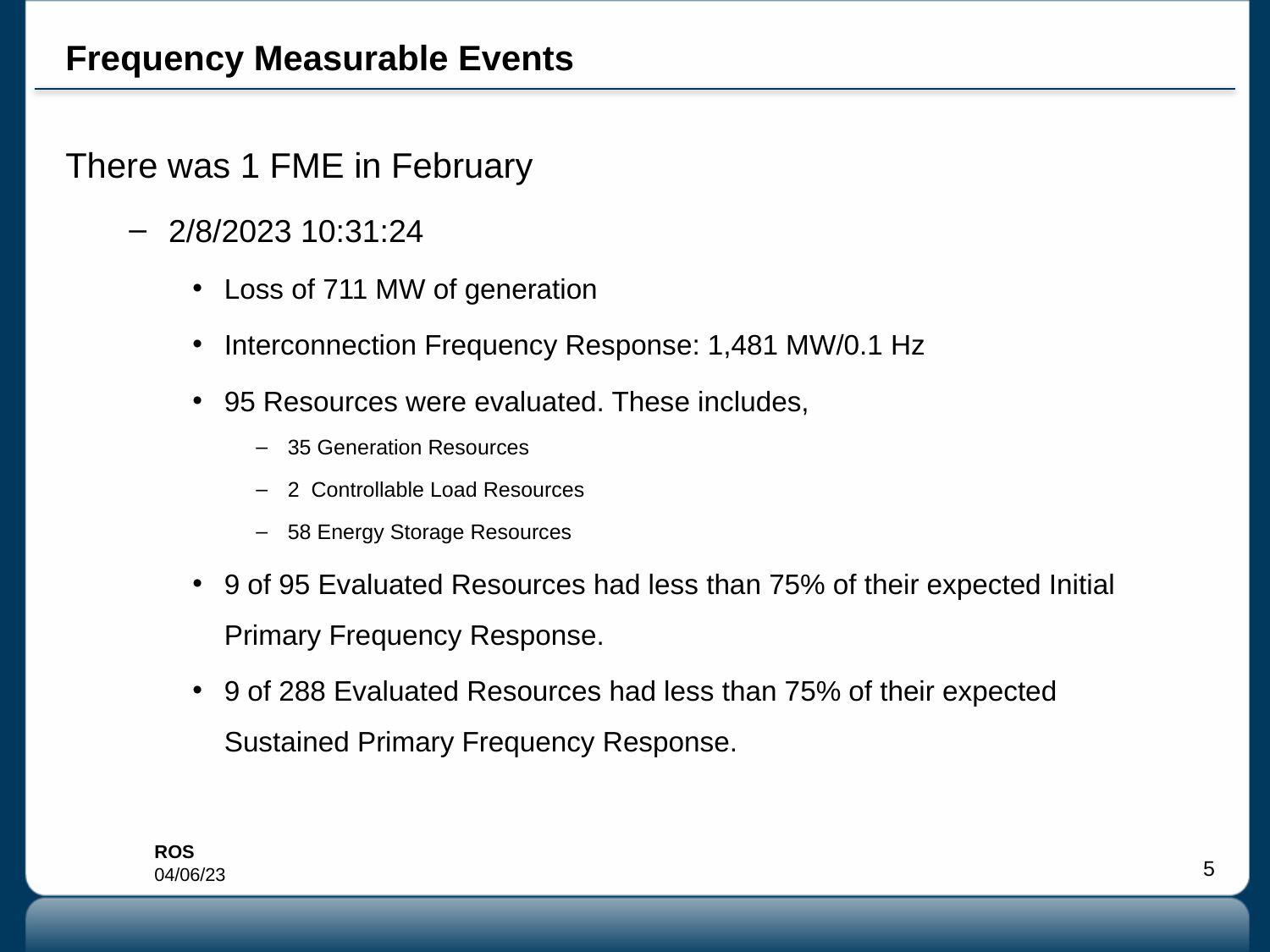

# Frequency Measurable Events
There was 1 FME in February
2/8/2023 10:31:24
Loss of 711 MW of generation
Interconnection Frequency Response: 1,481 MW/0.1 Hz
95 Resources were evaluated. These includes,
35 Generation Resources
2  Controllable Load Resources
58 Energy Storage Resources
9 of 95 Evaluated Resources had less than 75% of their expected Initial Primary Frequency Response.
9 of 288 Evaluated Resources had less than 75% of their expected Sustained Primary Frequency Response.